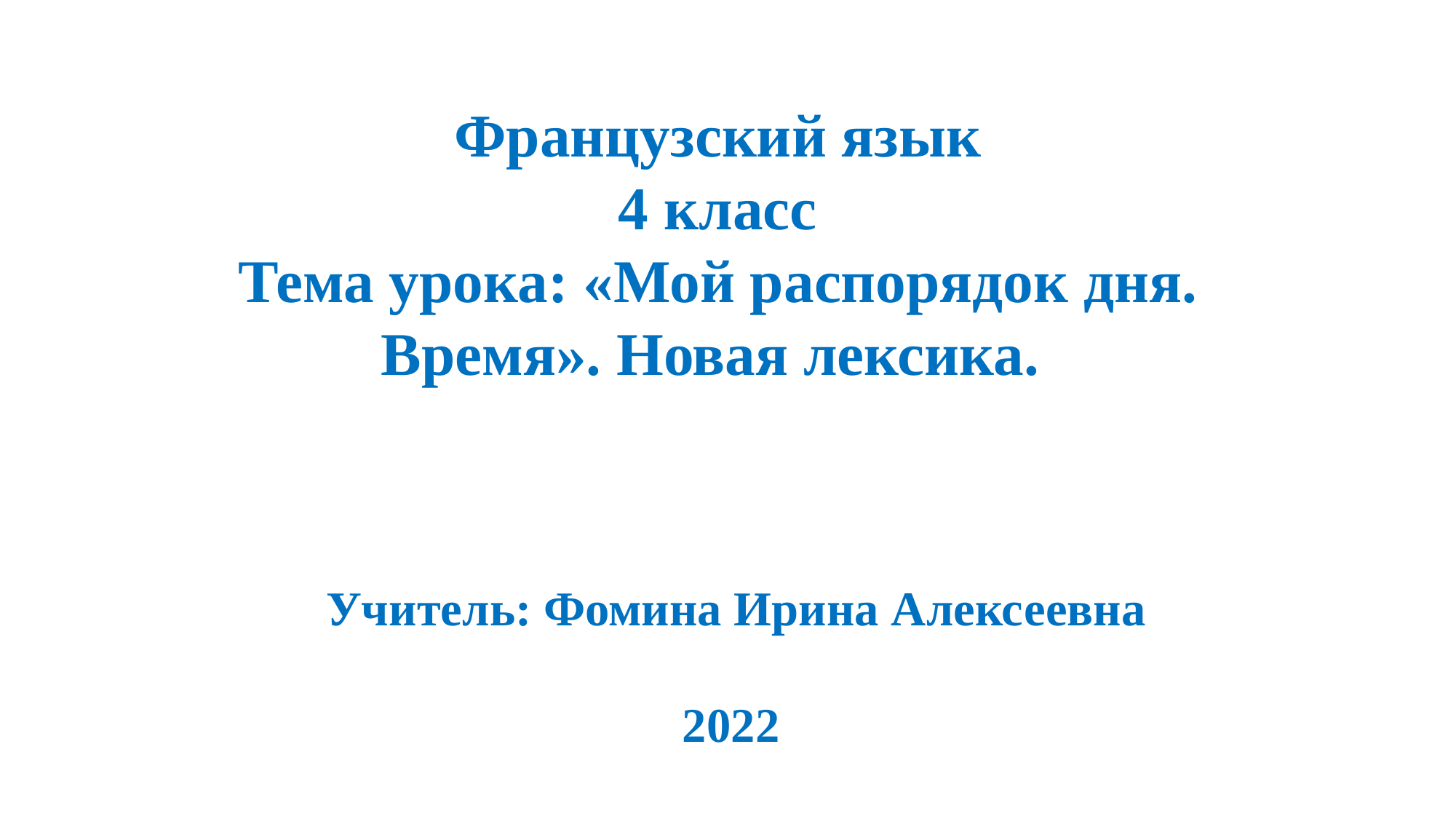

Французский язык
4 класс
Тема урока: «Мой распорядок дня. Время». Новая лексика.

                 Учитель: Фомина Ирина Алексеевна

2022